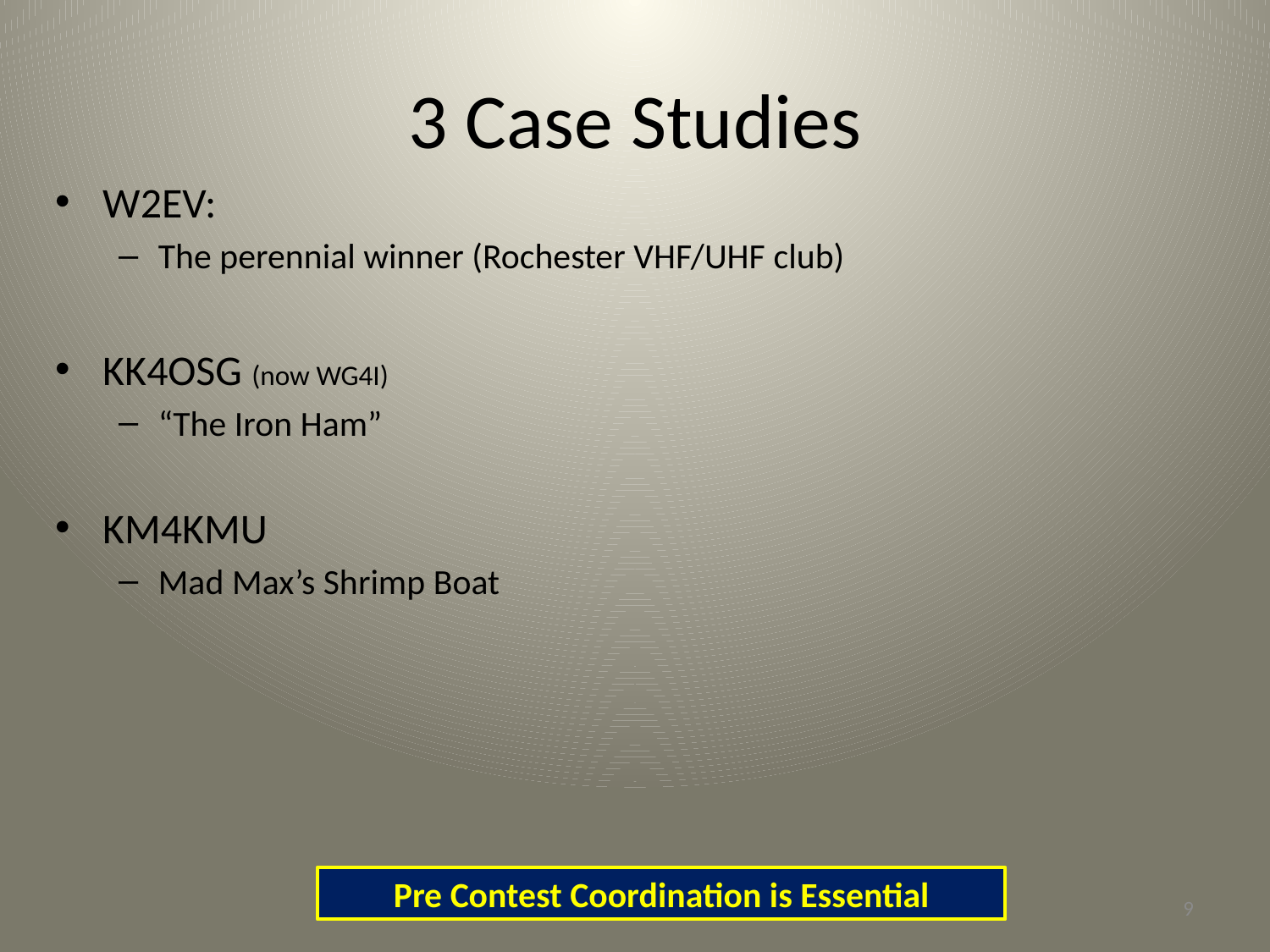

# 3 Case Studies
W2EV:
The perennial winner (Rochester VHF/UHF club)

KK4OSG (now WG4I)
“The Iron Ham”

KM4KMU
Mad Max’s Shrimp Boat

Pre Contest Coordination is Essential
9